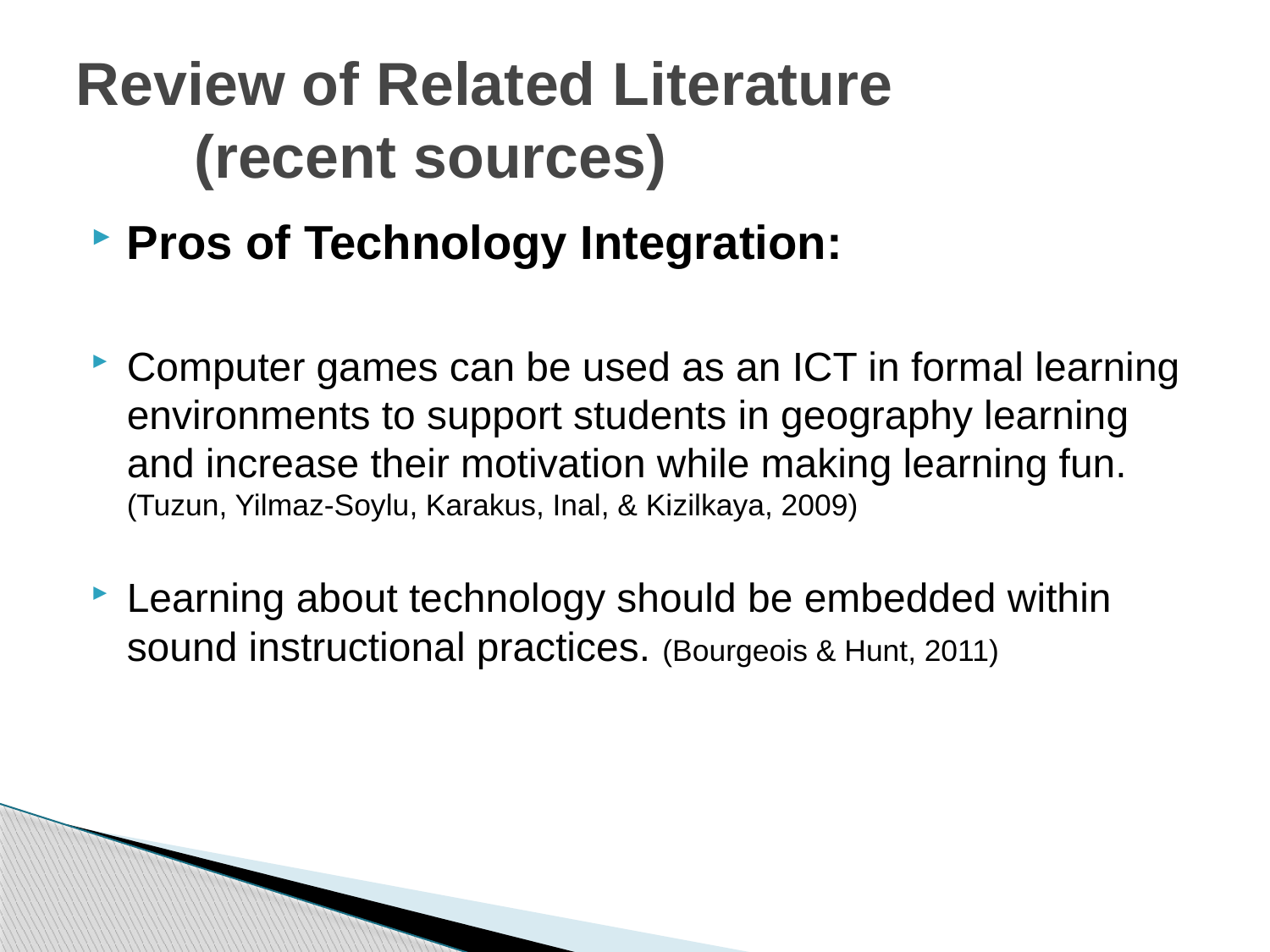

# Review of Related Literature (recent sources)
Pros of Technology Integration:

Computer games can be used as an ICT in formal learning environments to support students in geography learning and increase their motivation while making learning fun. (Tuzun, Yilmaz-Soylu, Karakus, Inal, & Kizilkaya, 2009)

Learning about technology should be embedded within sound instructional practices. (Bourgeois & Hunt, 2011)